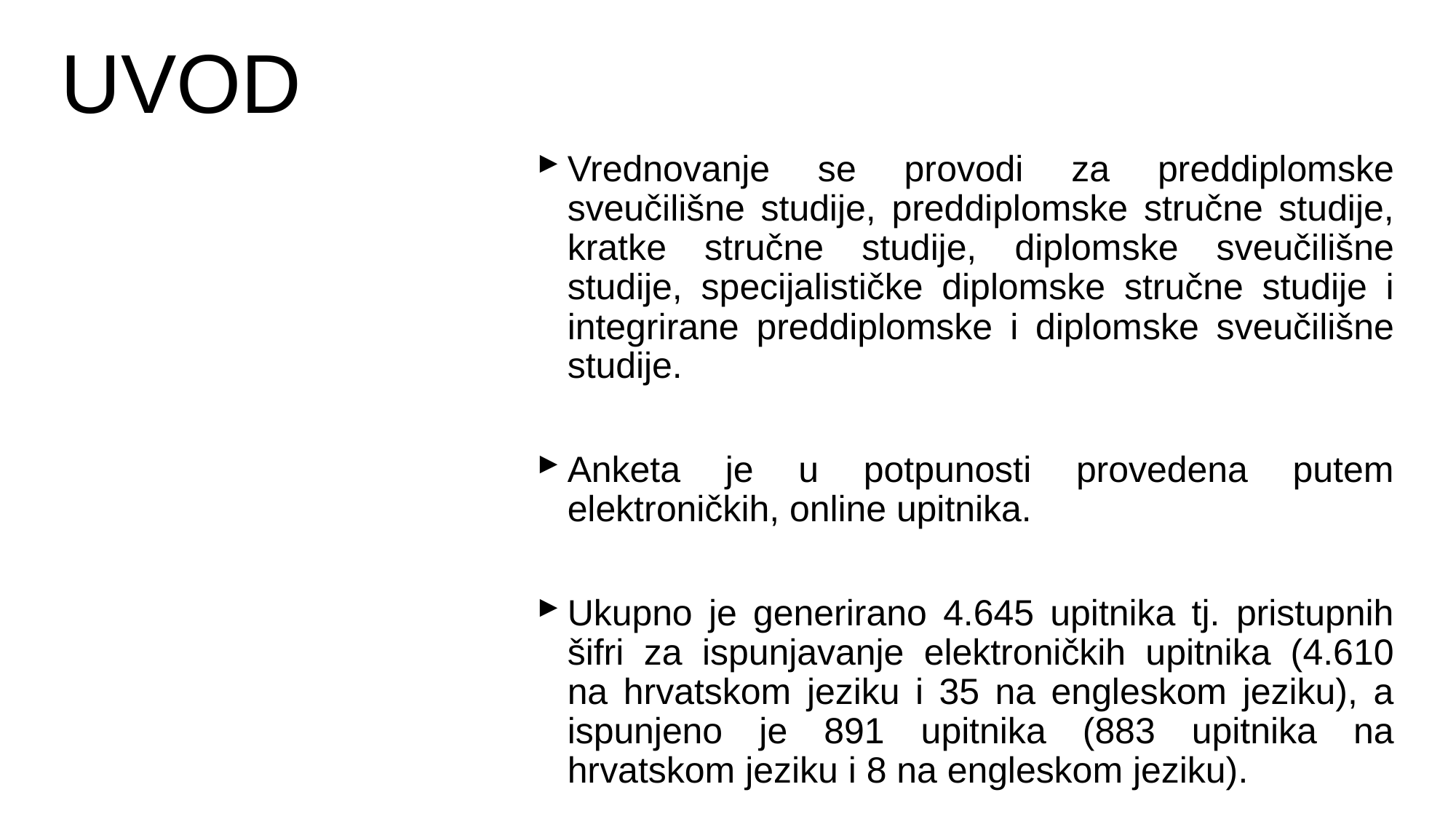

# UVOD
Vrednovanje se provodi za preddiplomske sveučilišne studije, preddiplomske stručne studije, kratke stručne studije, diplomske sveučilišne studije, specijalističke diplomske stručne studije i integrirane preddiplomske i diplomske sveučilišne studije.

Anketa je u potpunosti provedena putem elektroničkih, online upitnika.

Ukupno je generirano 4.645 upitnika tj. pristupnih šifri za ispunjavanje elektroničkih upitnika (4.610 na hrvatskom jeziku i 35 na engleskom jeziku), a ispunjeno je 891 upitnika (883 upitnika na hrvatskom jeziku i 8 na engleskom jeziku).